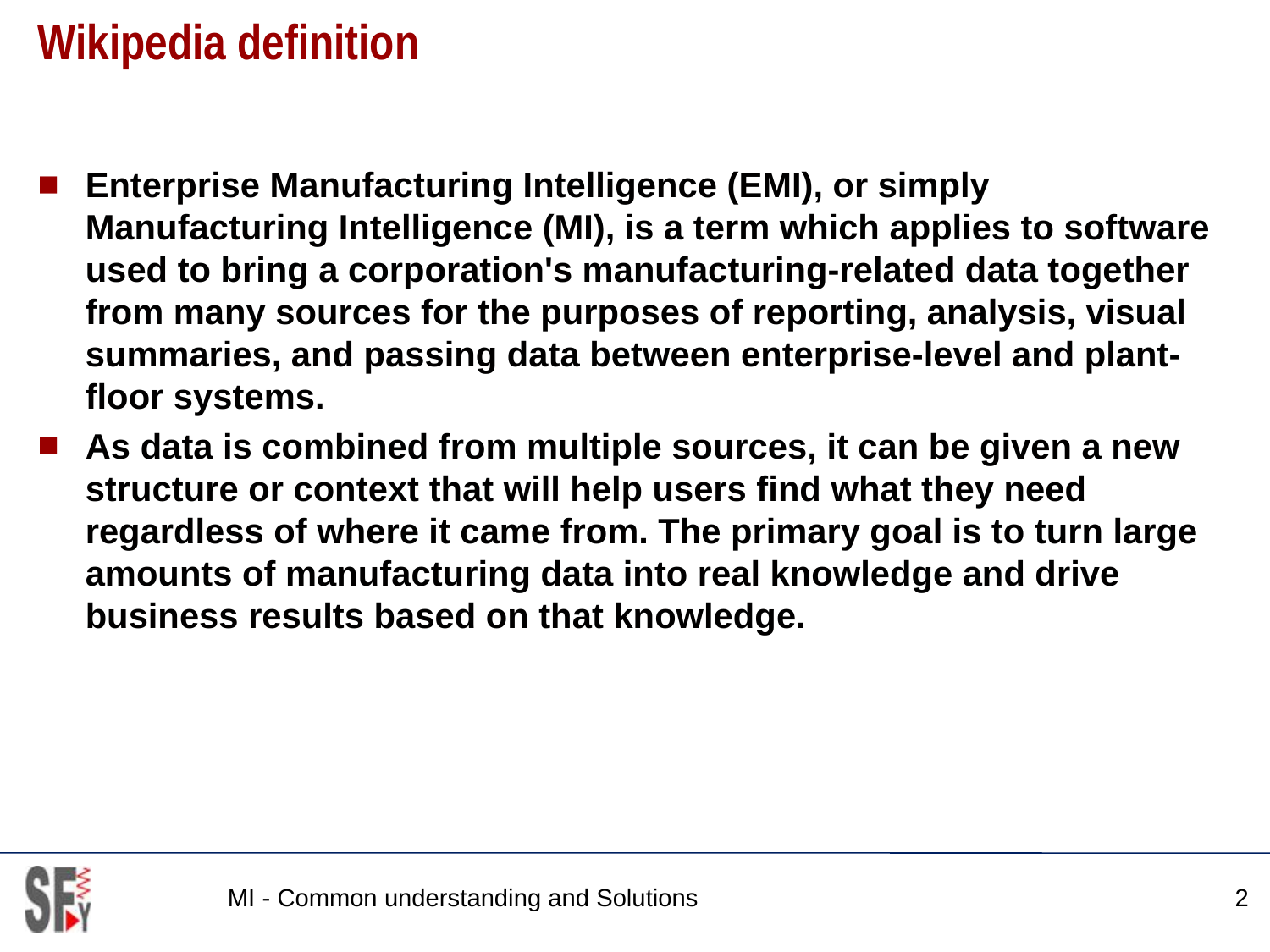

# Wikipedia definition
Enterprise Manufacturing Intelligence (EMI), or simply Manufacturing Intelligence (MI), is a term which applies to software used to bring a corporation's manufacturing-related data together from many sources for the purposes of reporting, analysis, visual summaries, and passing data between enterprise-level and plant-floor systems.
As data is combined from multiple sources, it can be given a new structure or context that will help users find what they need regardless of where it came from. The primary goal is to turn large amounts of manufacturing data into real knowledge and drive business results based on that knowledge.

MI - Common understanding and Solutions
2